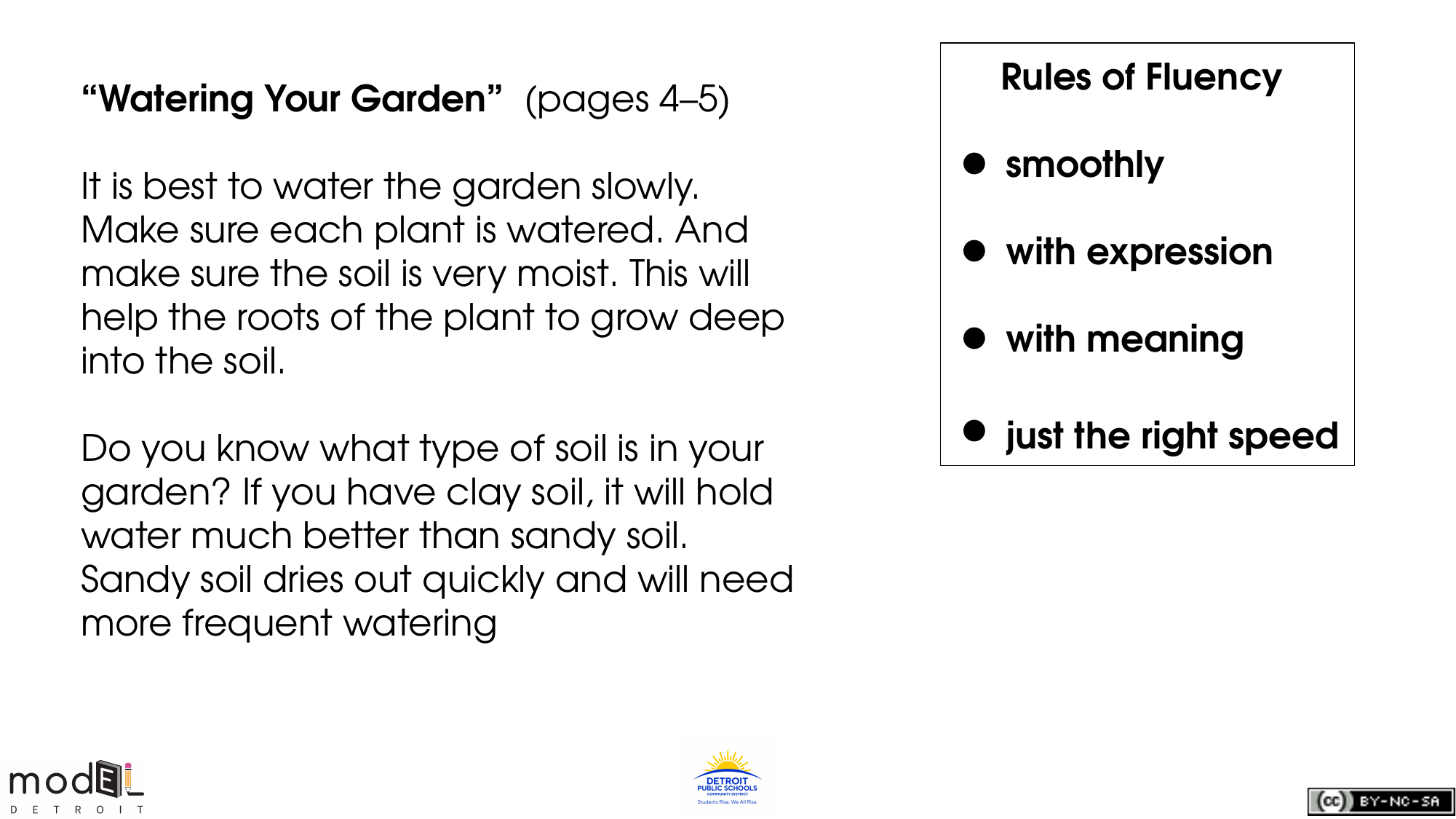

Rules of Fluency

smoothly

with expression

with meaning

just the right speed
“Watering Your Garden”  (pages 4–5)

It is best to water the garden slowly. Make sure each plant is watered. And make sure the soil is very moist. This will help the roots of the plant to grow deep into the soil.

Do you know what type of soil is in your garden? If you have clay soil, it will hold water much better than sandy soil. Sandy soil dries out quickly and will need more frequent watering